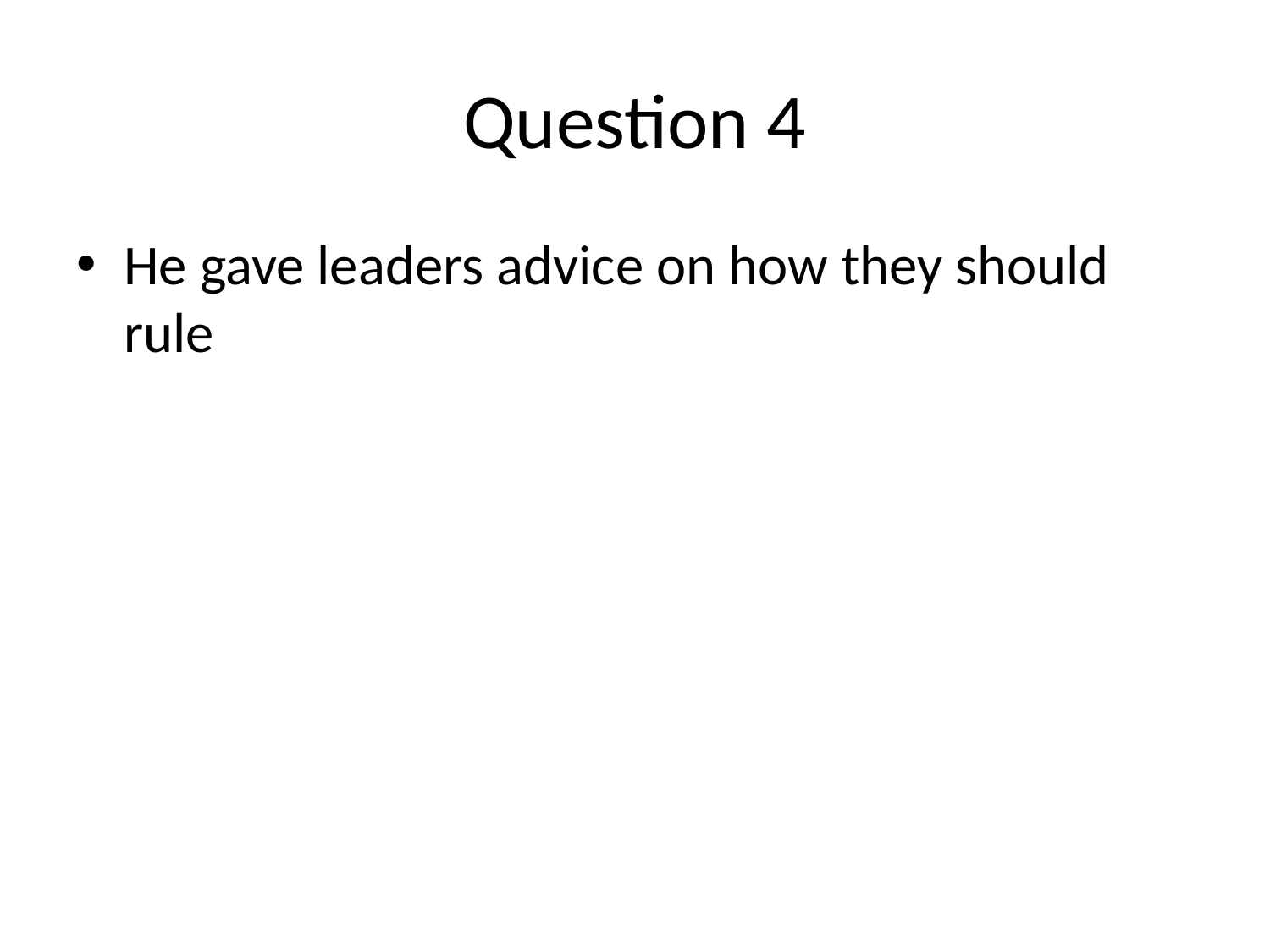

# Question 4
He gave leaders advice on how they should rule